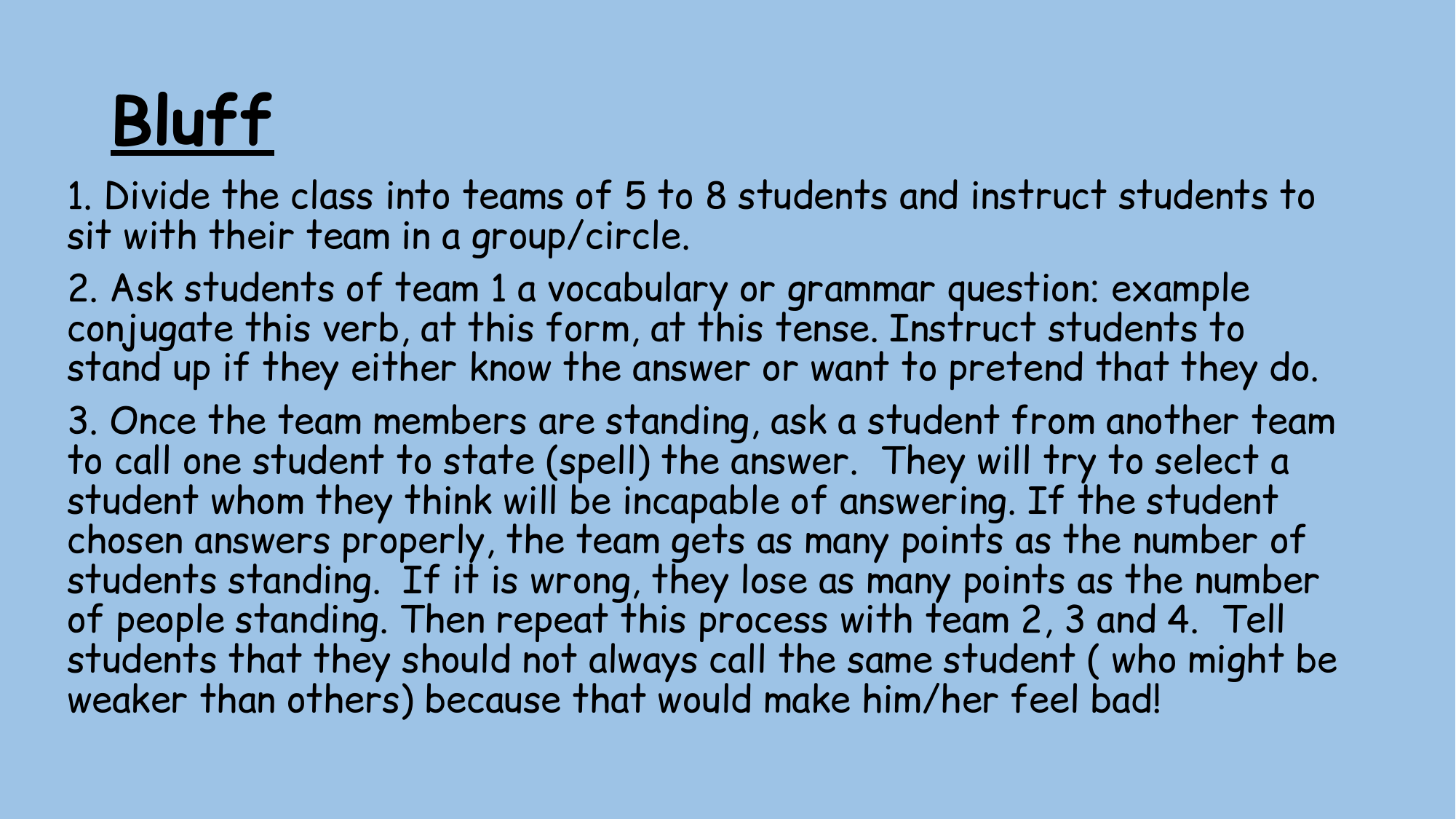

# Bluff
1. Divide the class into teams of 5 to 8 students and instruct students to sit with their team in a group/circle.
2. Ask students of team 1 a vocabulary or grammar question: example conjugate this verb, at this form, at this tense. Instruct students to stand up if they either know the answer or want to pretend that they do.
3. Once the team members are standing, ask a student from another team to call one student to state (spell) the answer.  They will try to select a student whom they think will be incapable of answering. If the student chosen answers properly, the team gets as many points as the number of students standing.  If it is wrong, they lose as many points as the number of people standing. Then repeat this process with team 2, 3 and 4.  Tell students that they should not always call the same student ( who might be weaker than others) because that would make him/her feel bad!